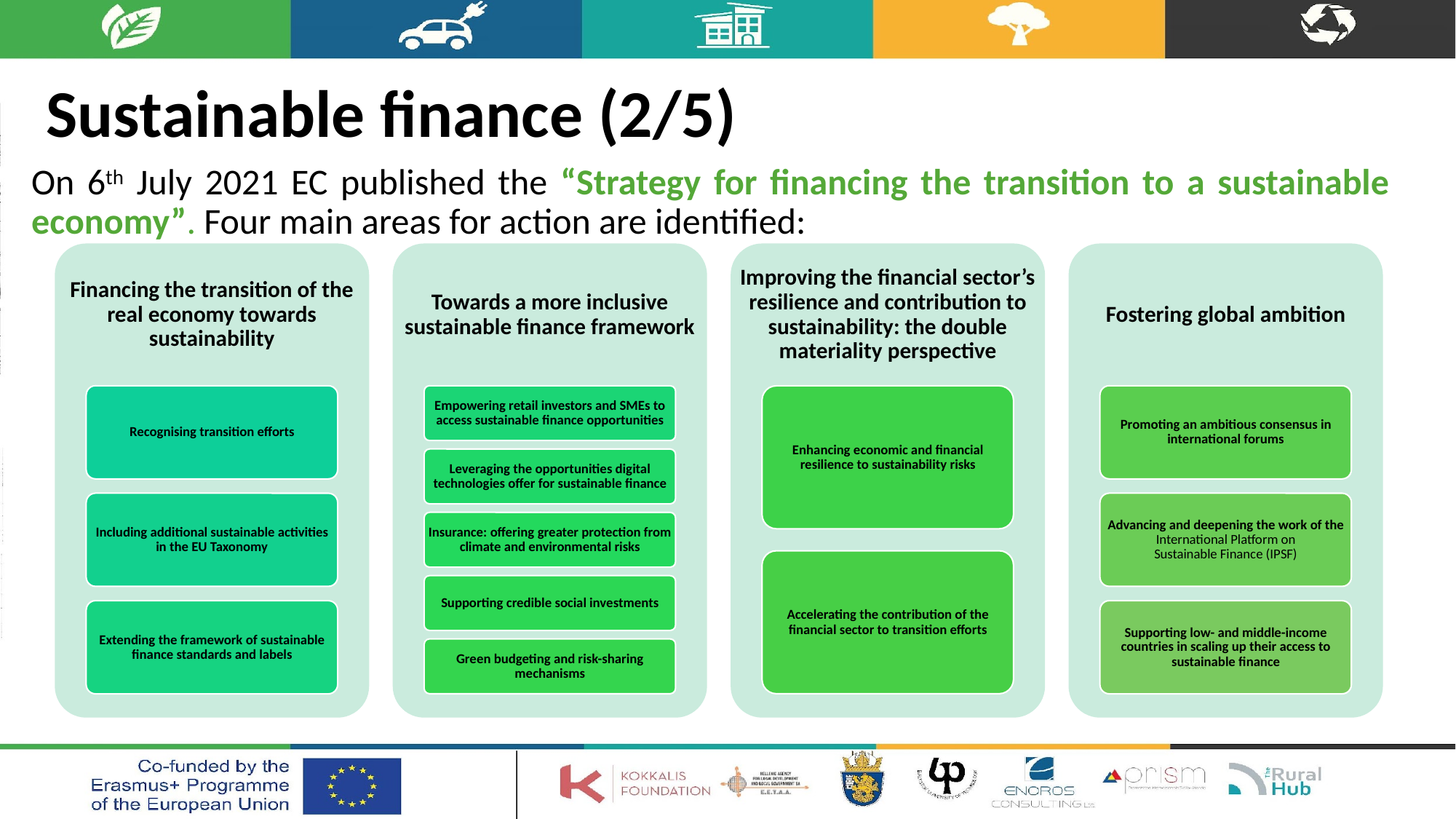

# Sustainable finance (2/5)
On 6th July 2021 EC published the “Strategy for financing the transition to a sustainable economy”. Four main areas for action are identified:

Financing the transition of the real economy towards sustainability

Towards a more inclusive sustainable finance framework

Improving the financial sector’s resilience and contribution to sustainability: the double materiality perspective

Fostering global ambition

Empowering retail investors and SMEs to access sustainable finance opportunities
Recognising transition efforts
Promoting an ambitious consensus in international forums
Enhancing economic and financial resilience to sustainability risks

Leveraging the opportunities digital technologies offer for sustainable finance

Including additional sustainable activities in the EU Taxonomy
Advancing and deepening the work of the International Platform on Sustainable Finance (IPSF)

Insurance: offering greater protection from climate and environmental risks

Accelerating the contribution of the financial sector to transition efforts

Supporting credible social investments

Extending the framework of sustainable finance standards and labels
Supporting low- and middle-income countries in scaling up their access to sustainable finance

Green budgeting and risk-sharing mechanisms